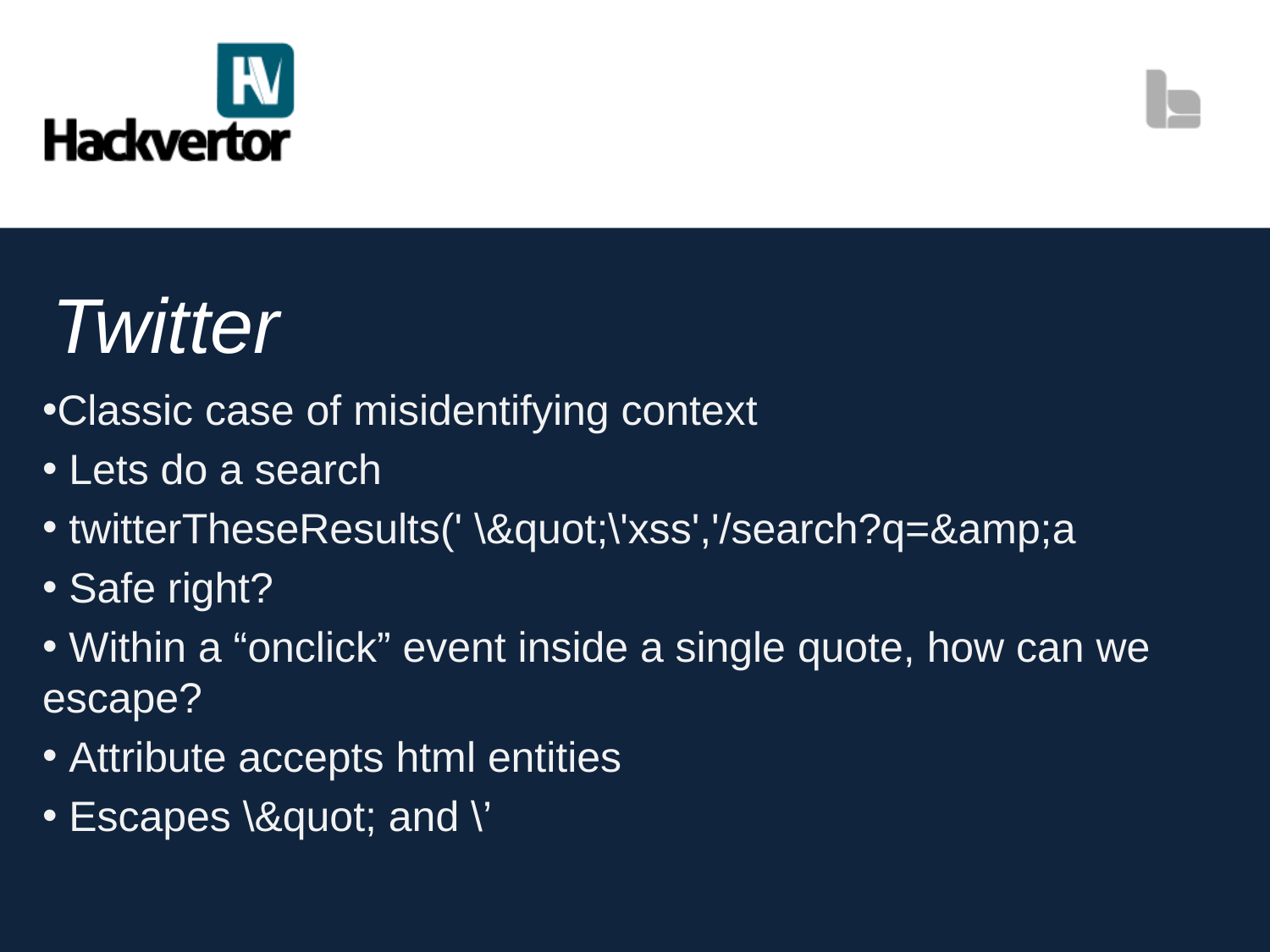

# Twitter
Classic case of misidentifying context
 Lets do a search
 twitterTheseResults(' \&quot;\'xss','/search?q=&amp;a
 Safe right?
 Within a “onclick” event inside a single quote, how can we escape?
 Attribute accepts html entities
 Escapes \&quot; and \’